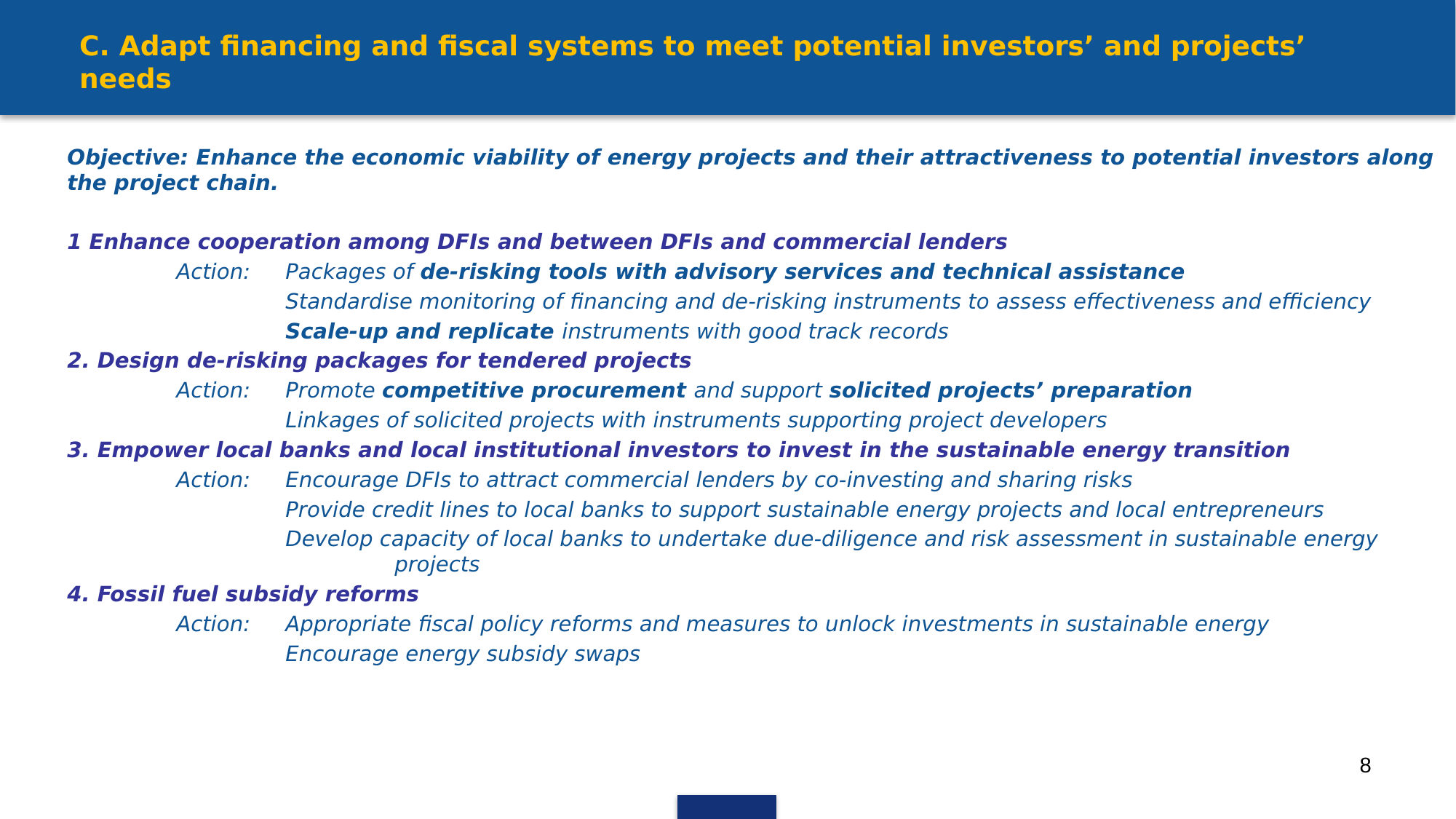

# C. Adapt financing and fiscal systems to meet potential investors’ and projects’ needs
Objective: Enhance the economic viability of energy projects and their attractiveness to potential investors along the project chain.

1 Enhance cooperation among DFIs and between DFIs and commercial lenders
	Action: 	Packages of de-risking tools with advisory services and technical assistance
		Standardise monitoring of financing and de-risking instruments to assess effectiveness and efficiency
		Scale-up and replicate instruments with good track records
2. Design de-risking packages for tendered projects
	Action: 	Promote competitive procurement and support solicited projects’ preparation
		Linkages of solicited projects with instruments supporting project developers
3. Empower local banks and local institutional investors to invest in the sustainable energy transition
	Action:	Encourage DFIs to attract commercial lenders by co-investing and sharing risks
		Provide credit lines to local banks to support sustainable energy projects and local entrepreneurs
		Develop capacity of local banks to undertake due-diligence and risk assessment in sustainable energy 			projects
4. Fossil fuel subsidy reforms
	Action: 	Appropriate fiscal policy reforms and measures to unlock investments in sustainable energy
		Encourage energy subsidy swaps

8